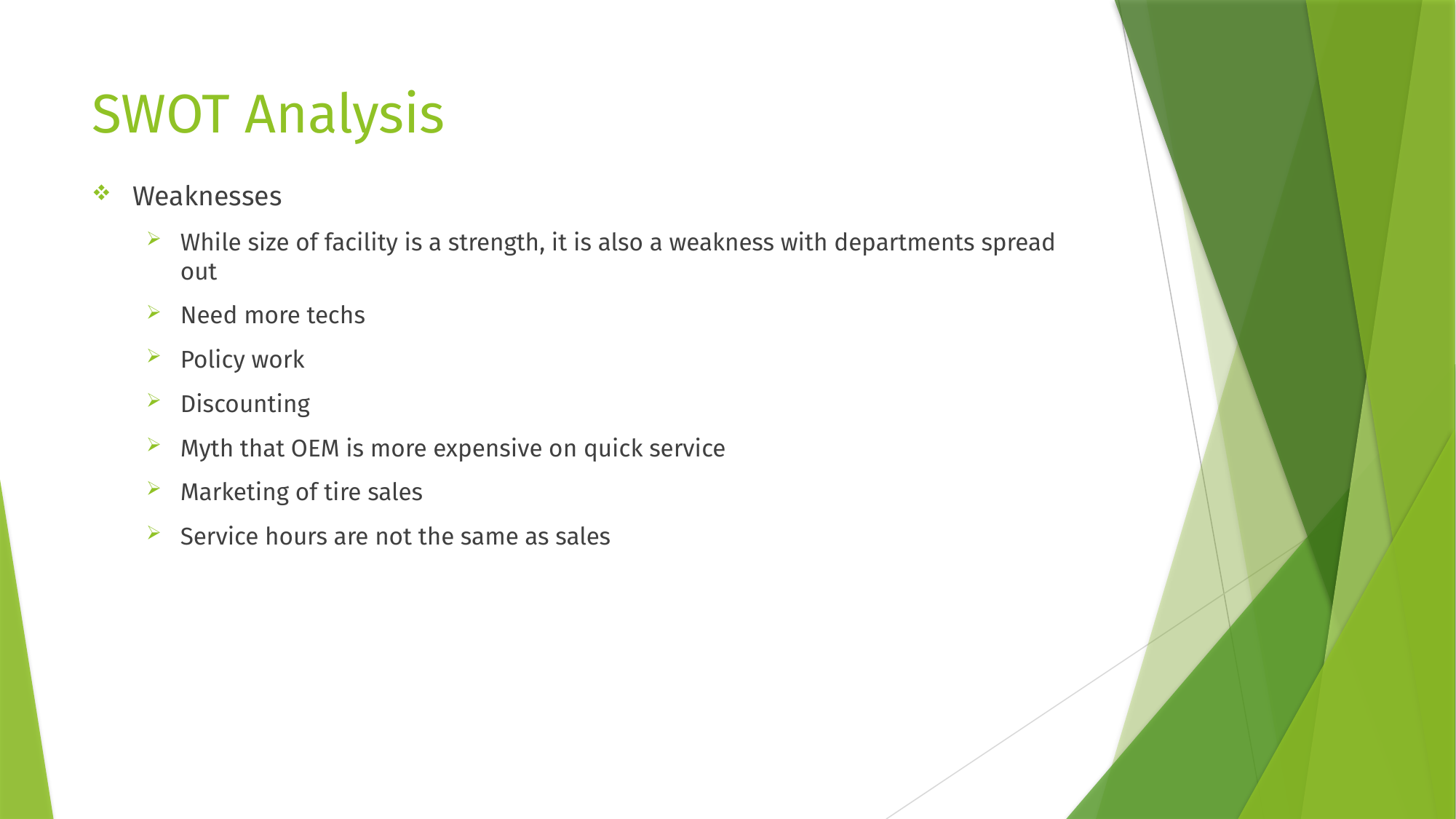

# SWOT Analysis
Weaknesses
While size of facility is a strength, it is also a weakness with departments spread out
Need more techs
Policy work
Discounting
Myth that OEM is more expensive on quick service
Marketing of tire sales
Service hours are not the same as sales